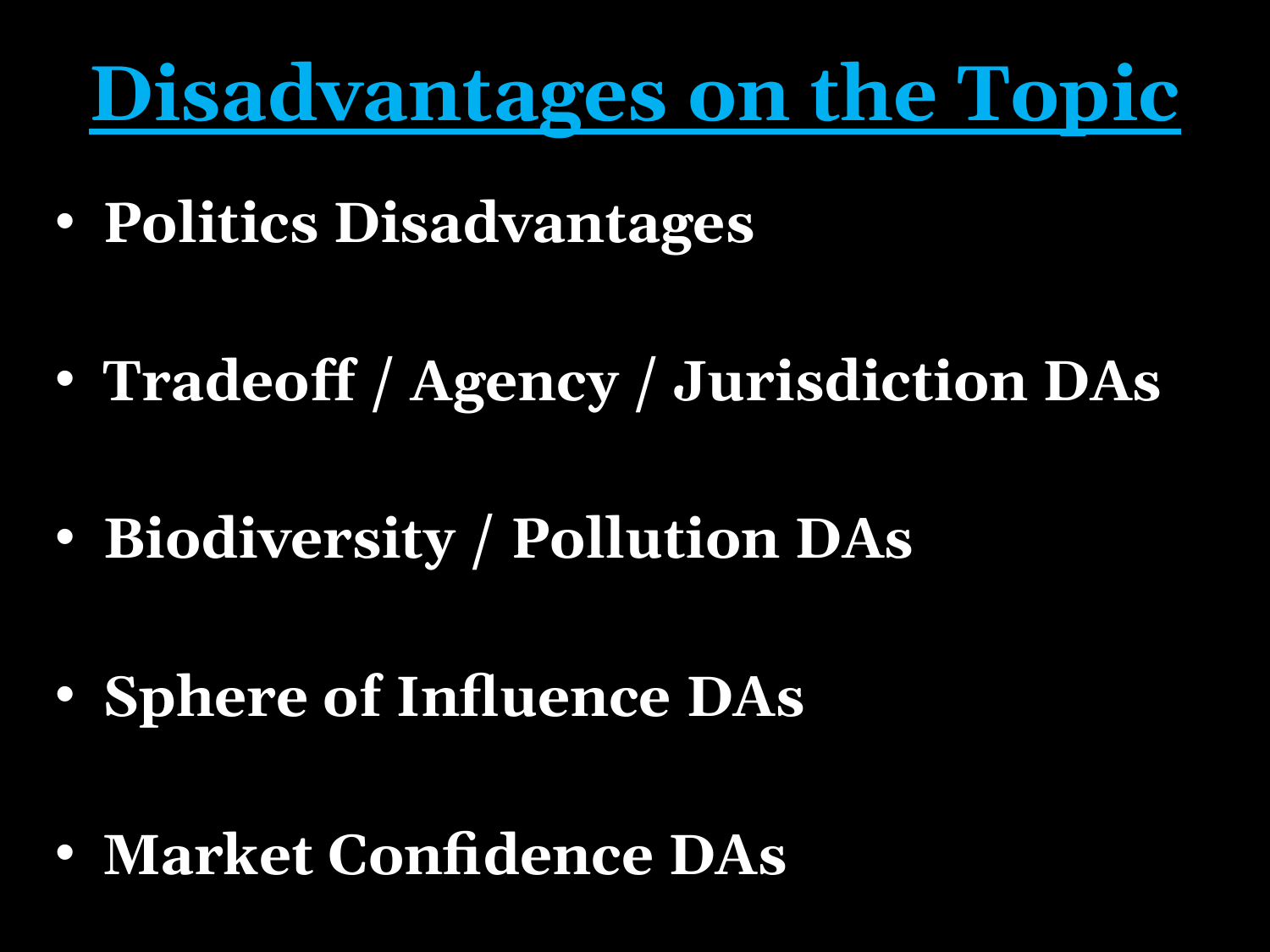

# Disadvantages on the Topic
Politics Disadvantages

Tradeoff / Agency / Jurisdiction DAs

Biodiversity / Pollution DAs

Sphere of Influence DAs

Market Confidence DAs